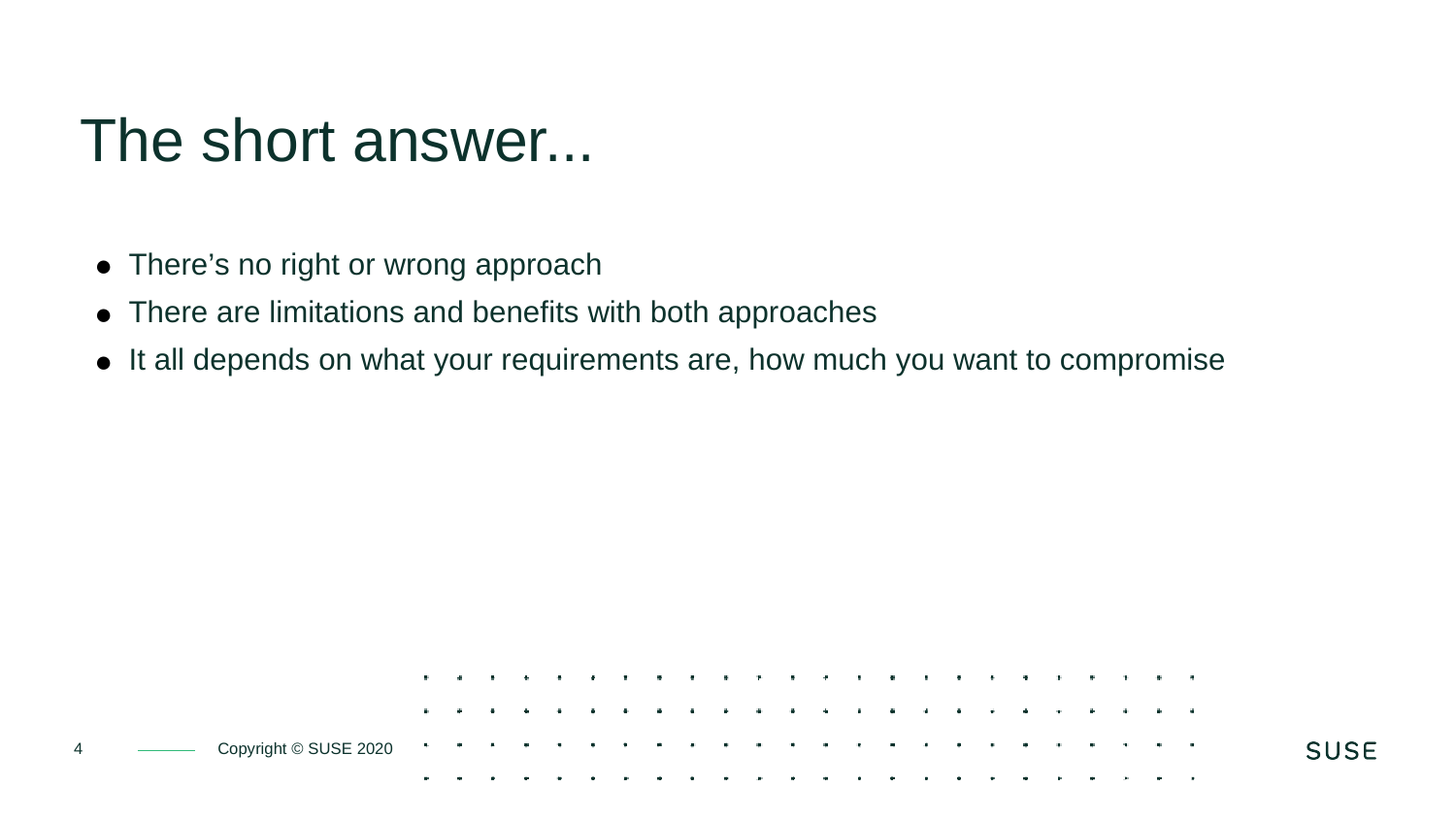

The short answer...
There’s no right or wrong approach
There are limitations and benefits with both approaches
It all depends on what your requirements are, how much you want to compromise